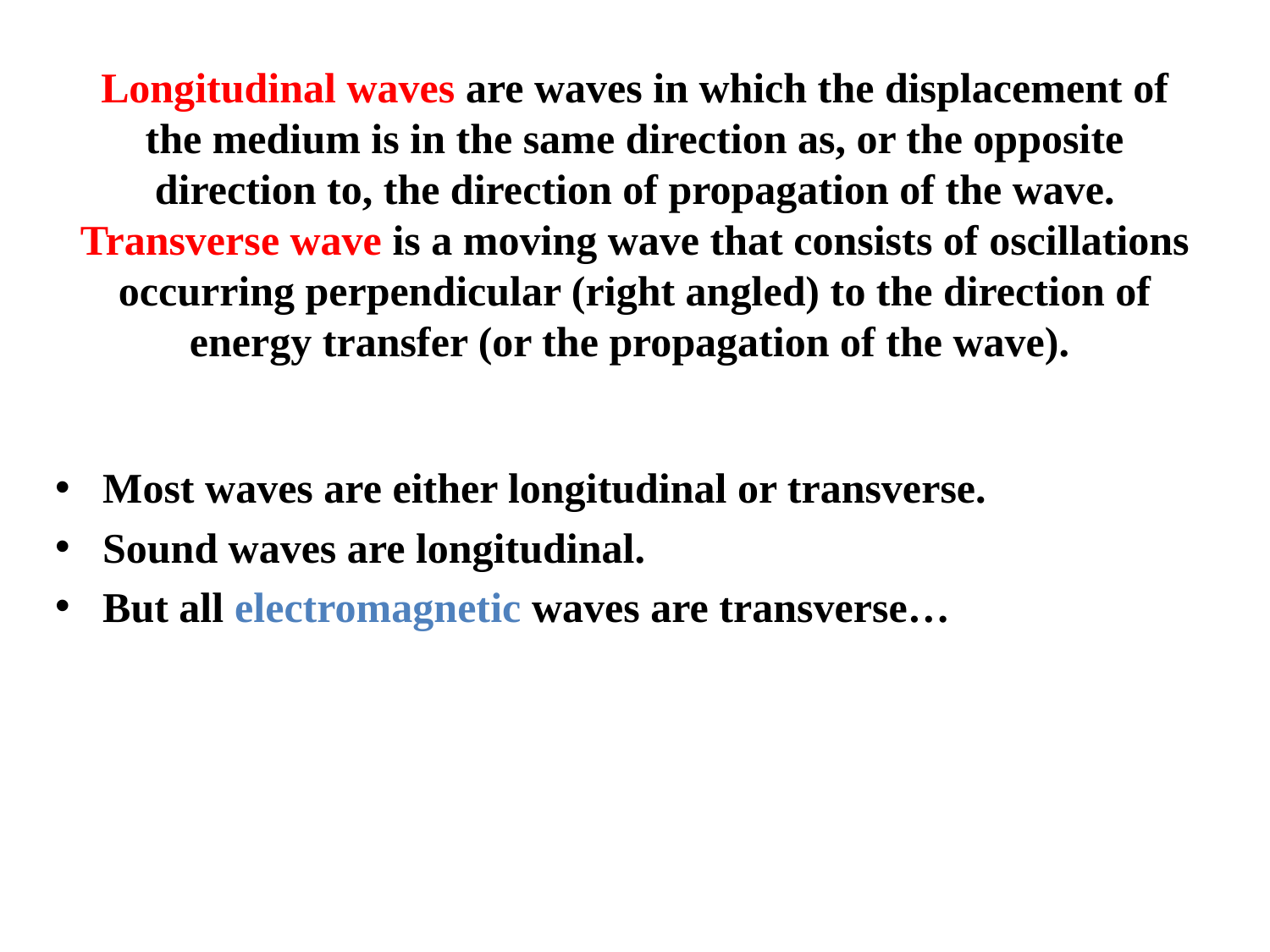

# Longitudinal waves are waves in which the displacement of the medium is in the same direction as, or the opposite direction to, the direction of propagation of the wave. Transverse wave is a moving wave that consists of oscillations occurring perpendicular (right angled) to the direction of energy transfer (or the propagation of the wave).
Most waves are either longitudinal or transverse.
Sound waves are longitudinal.
But all electromagnetic waves are transverse…